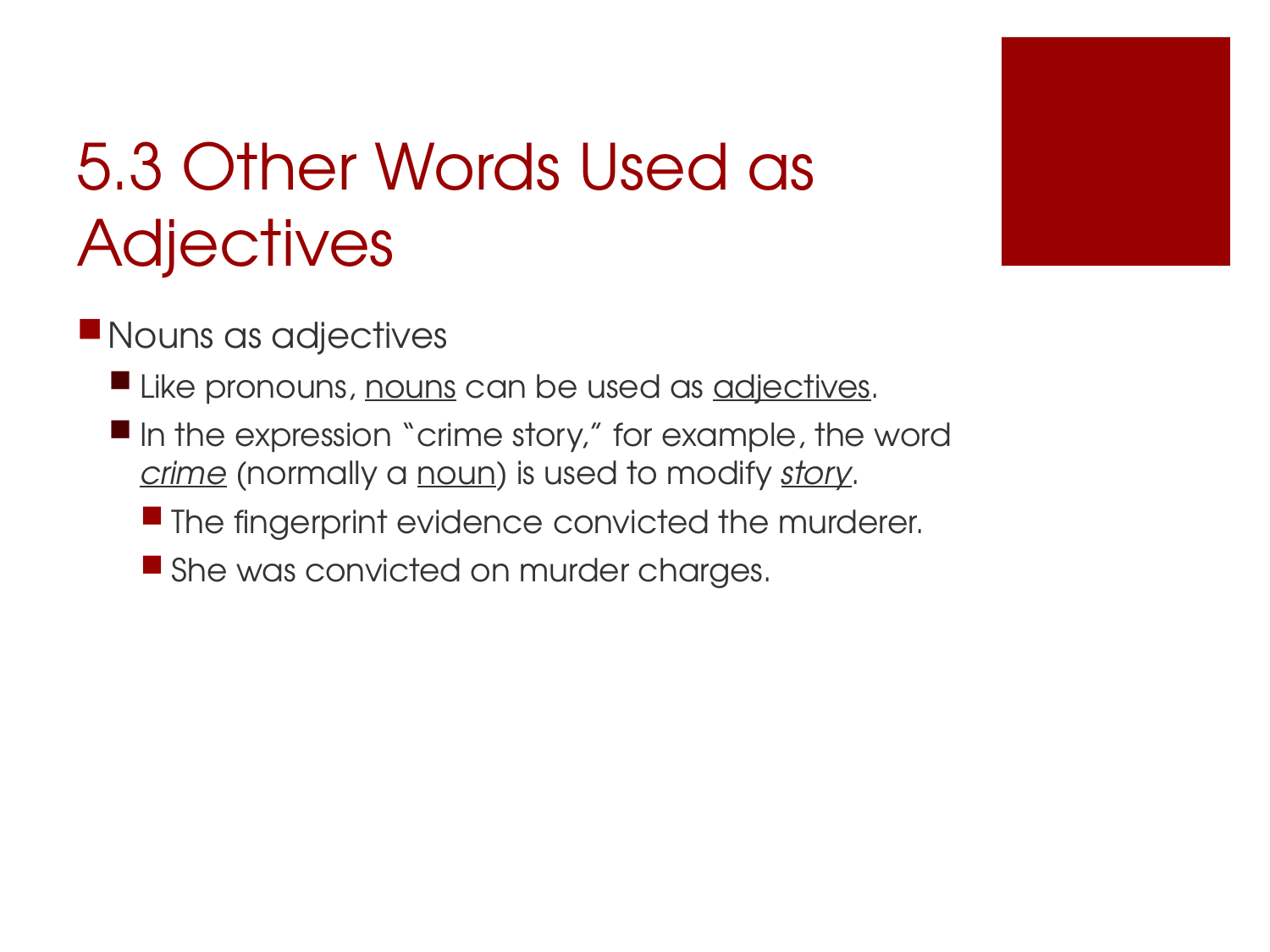

# 5.3 Other Words Used as Adjectives
Nouns as adjectives
Like pronouns, nouns can be used as adjectives.
In the expression “crime story,” for example, the word crime (normally a noun) is used to modify story.
The fingerprint evidence convicted the murderer.
She was convicted on murder charges.